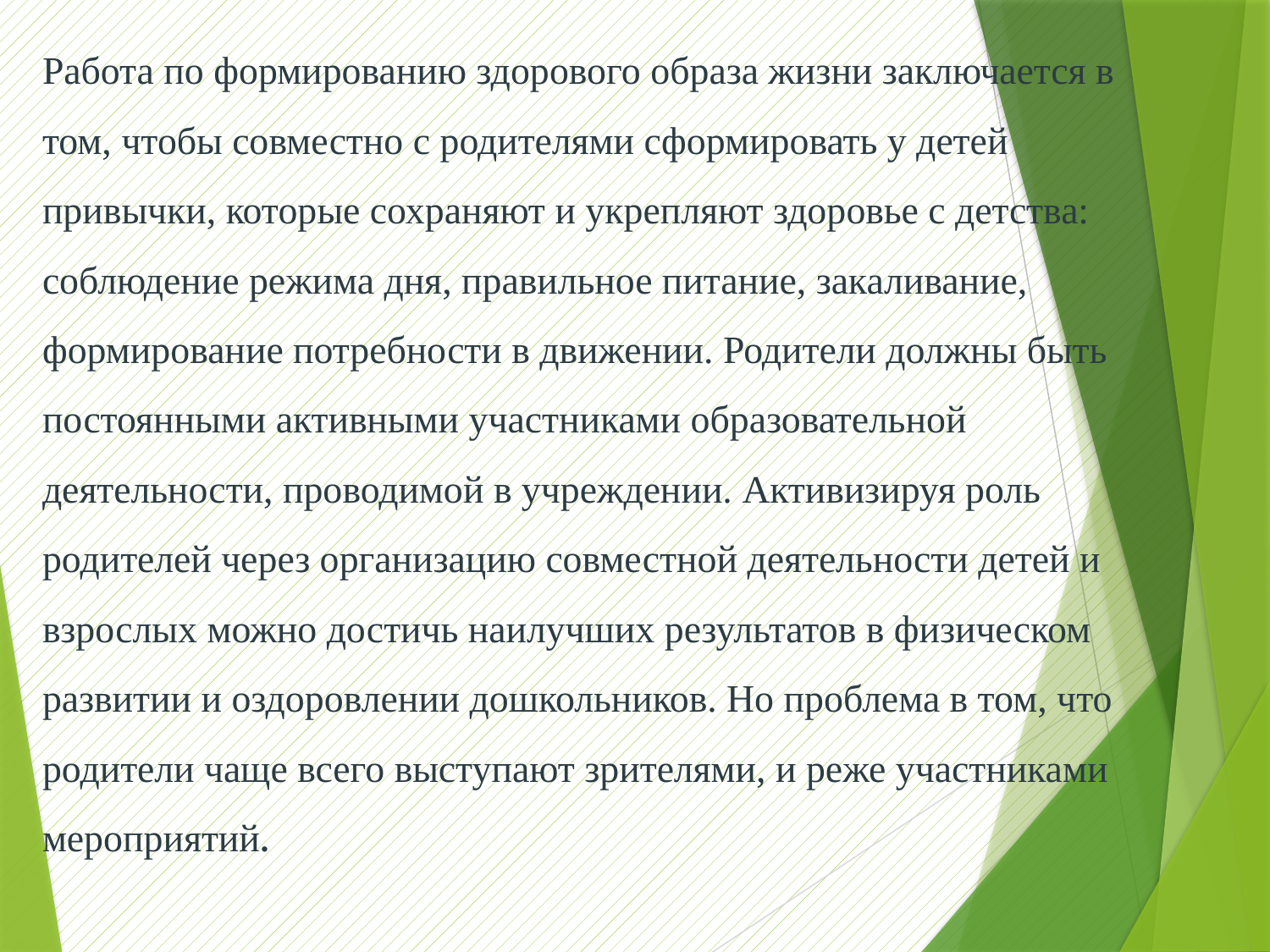

Работа по формированию здорового образа жизни заключается в том, чтобы совместно с родителями сформировать у детей привычки, которые сохраняют и укрепляют здоровье с детства: соблюдение режима дня, правильное питание, закаливание, формирование потребности в движении. Родители должны быть постоянными активными участниками образовательной деятельности, проводимой в учреждении. Активизируя роль родителей через организацию совместной деятельности детей и взрослых можно достичь наилучших результатов в физическом развитии и оздоровлении дошкольников. Но проблема в том, что родители чаще всего выступают зрителями, и реже участниками мероприятий.